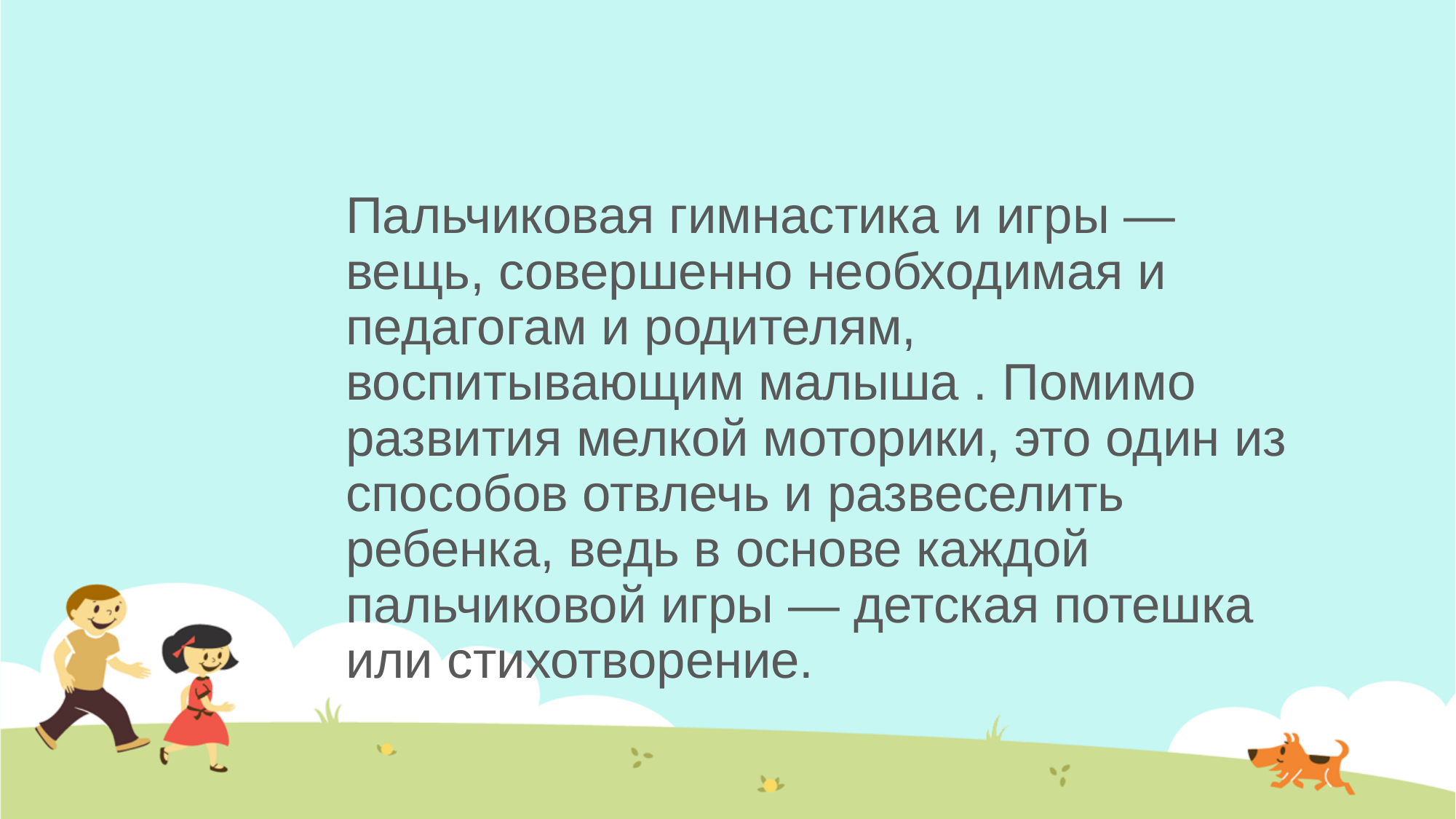

# Пальчиковая гимнастика и игры — вещь, совершенно необходимая и педагогам и родителям, воспитывающим малыша . Помимо развития мелкой моторики, это один из способов отвлечь и развеселить ребенка, ведь в основе каждой пальчиковой игры — детская потешка или стихотворение.